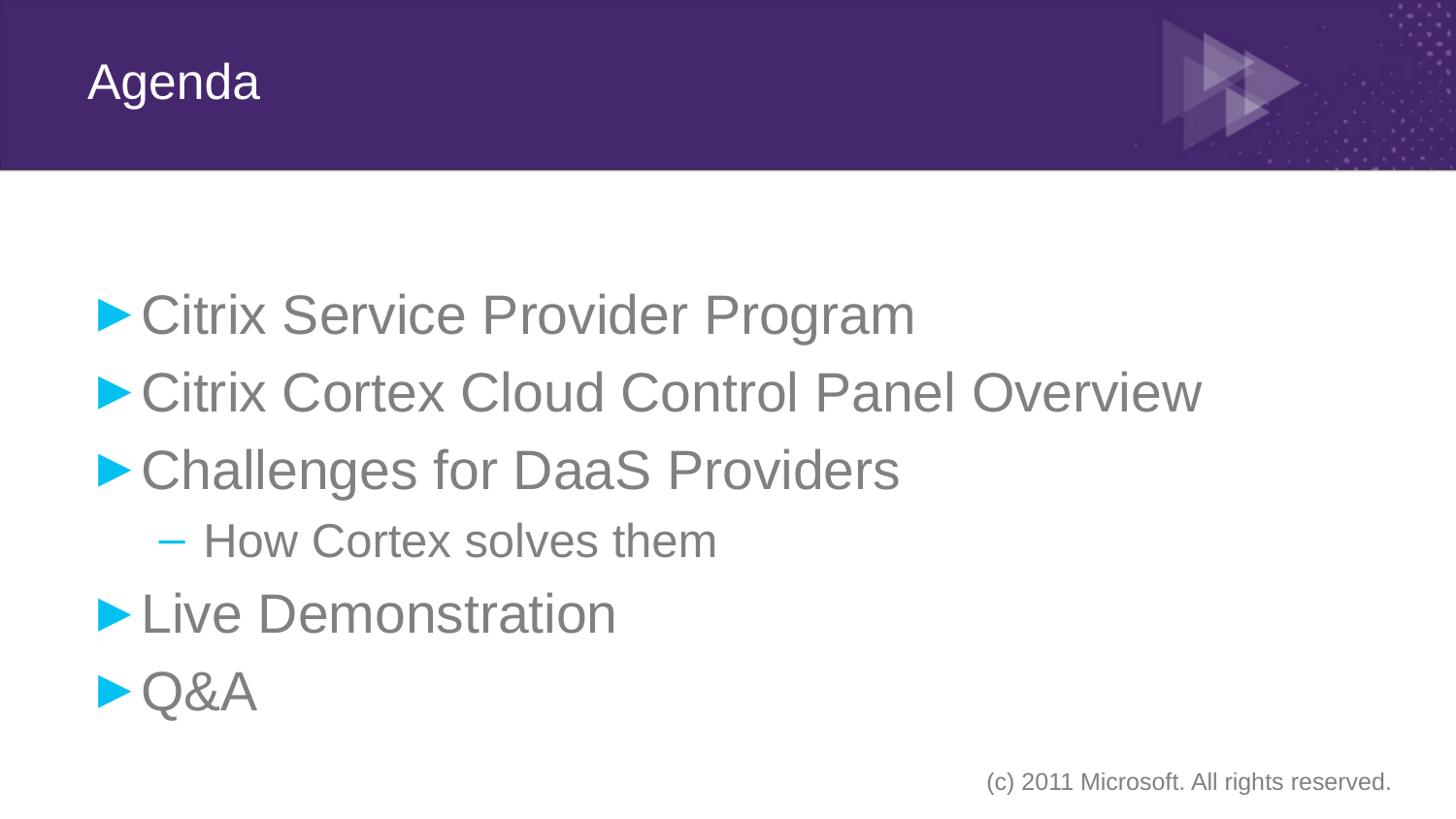

# Agenda
Citrix Service Provider Program
Citrix Cortex Cloud Control Panel Overview
Challenges for DaaS Providers
How Cortex solves them
Live Demonstration
Q&A
(c) 2011 Microsoft. All rights reserved.